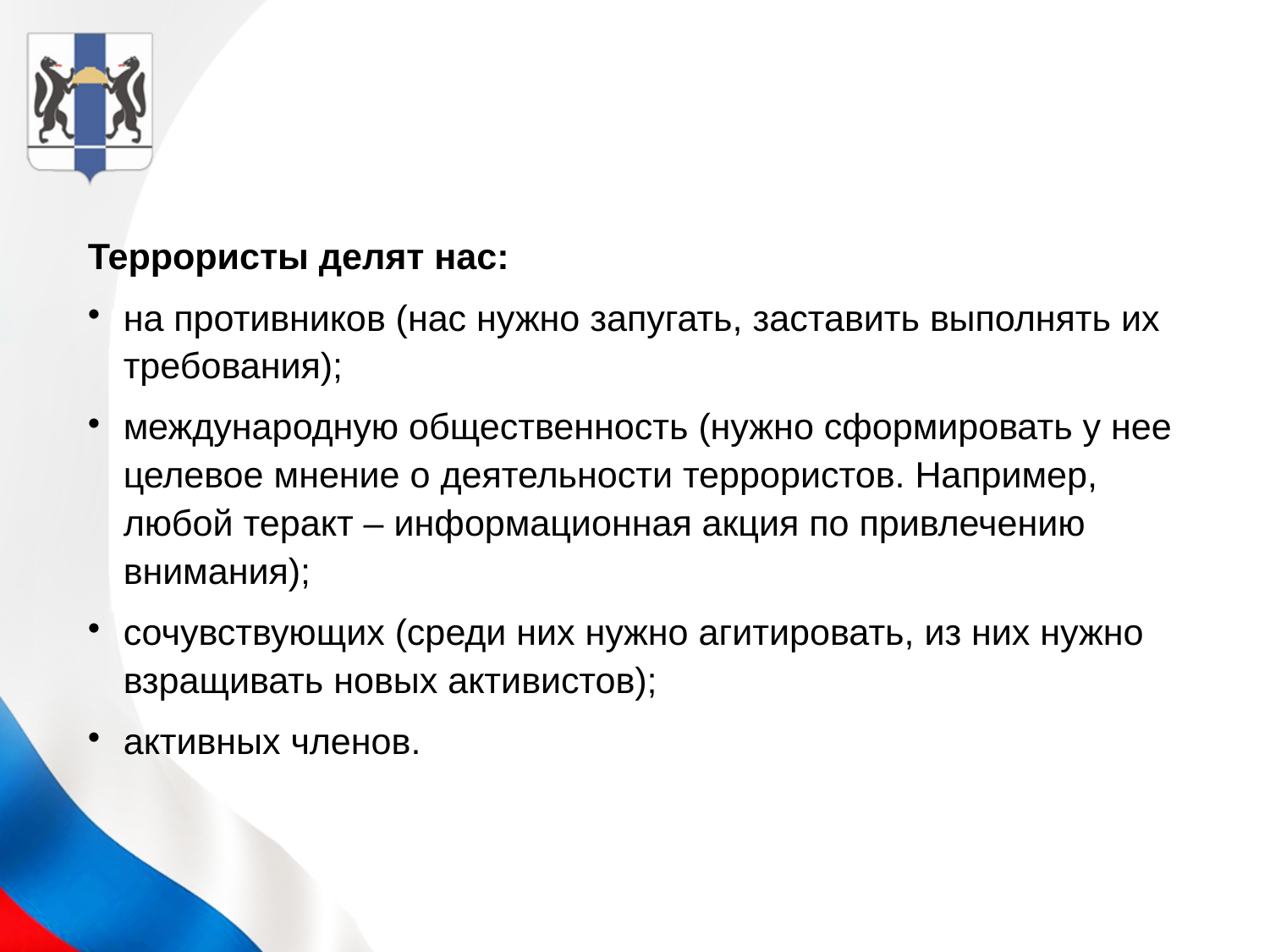

Террористы делят нас:
на противников (нас нужно запугать, заставить выполнять их требования);
международную общественность (нужно сформировать у нее целевое мнение о деятельности террористов. Например, любой теракт – информационная акция по привлечению внимания);
сочувствующих (среди них нужно агитировать, из них нужно взращивать новых активистов);
активных членов.